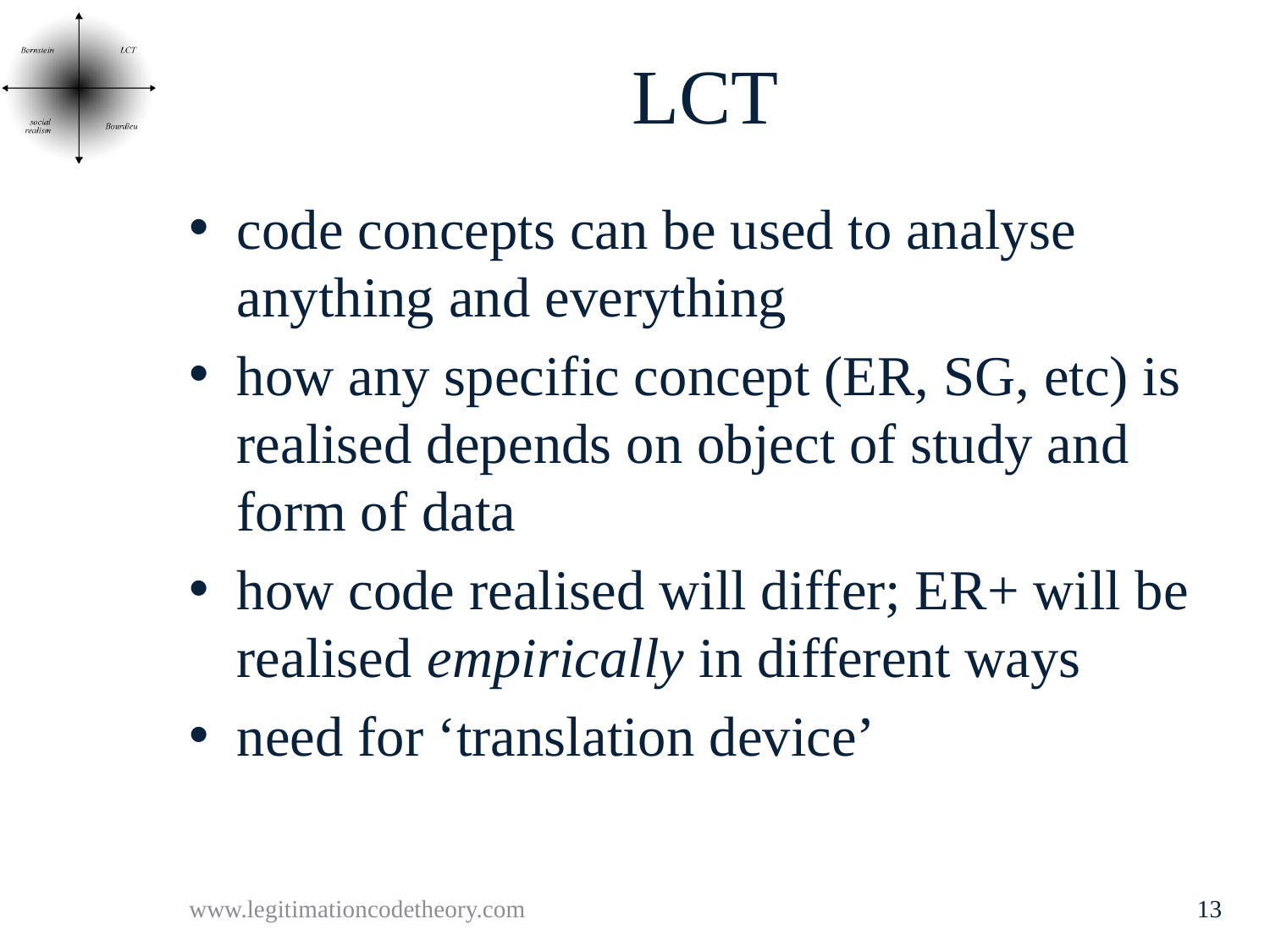

# LCT

code concepts can be used to analyse anything and everything
how any specific concept (ER, SG, etc) is realised depends on object of study and form of data
how code realised will differ; ER+ will be realised empirically in different ways
need for ‘translation device’
www.legitimationcodetheory.com
13